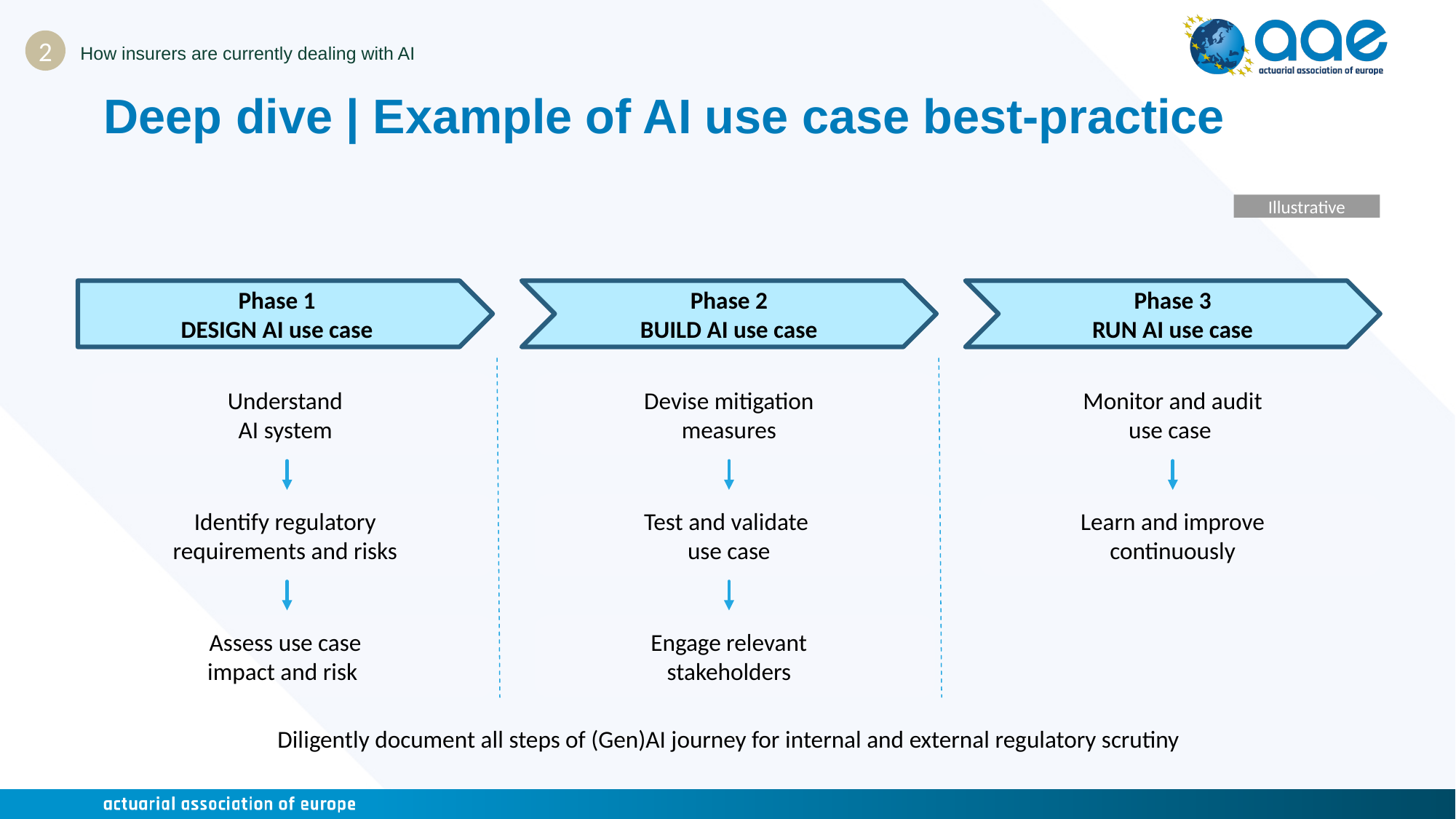

How insurers are currently dealing with AI
2
# Deep dive | Example of AI use case best-practice
Illustrative
Phase 1
DESIGN AI use case
Phase 2
BUILD AI use case
Phase 3
RUN AI use case

Understand
AI system
Devise mitigation measures
Monitor and audit use case

Identify regulatory
requirements and risks
Test and validate
use case
Learn and improve continuously

Assess use case impact and risk
Engage relevant stakeholders
Diligently document all steps of (Gen)AI journey for internal and external regulatory scrutiny